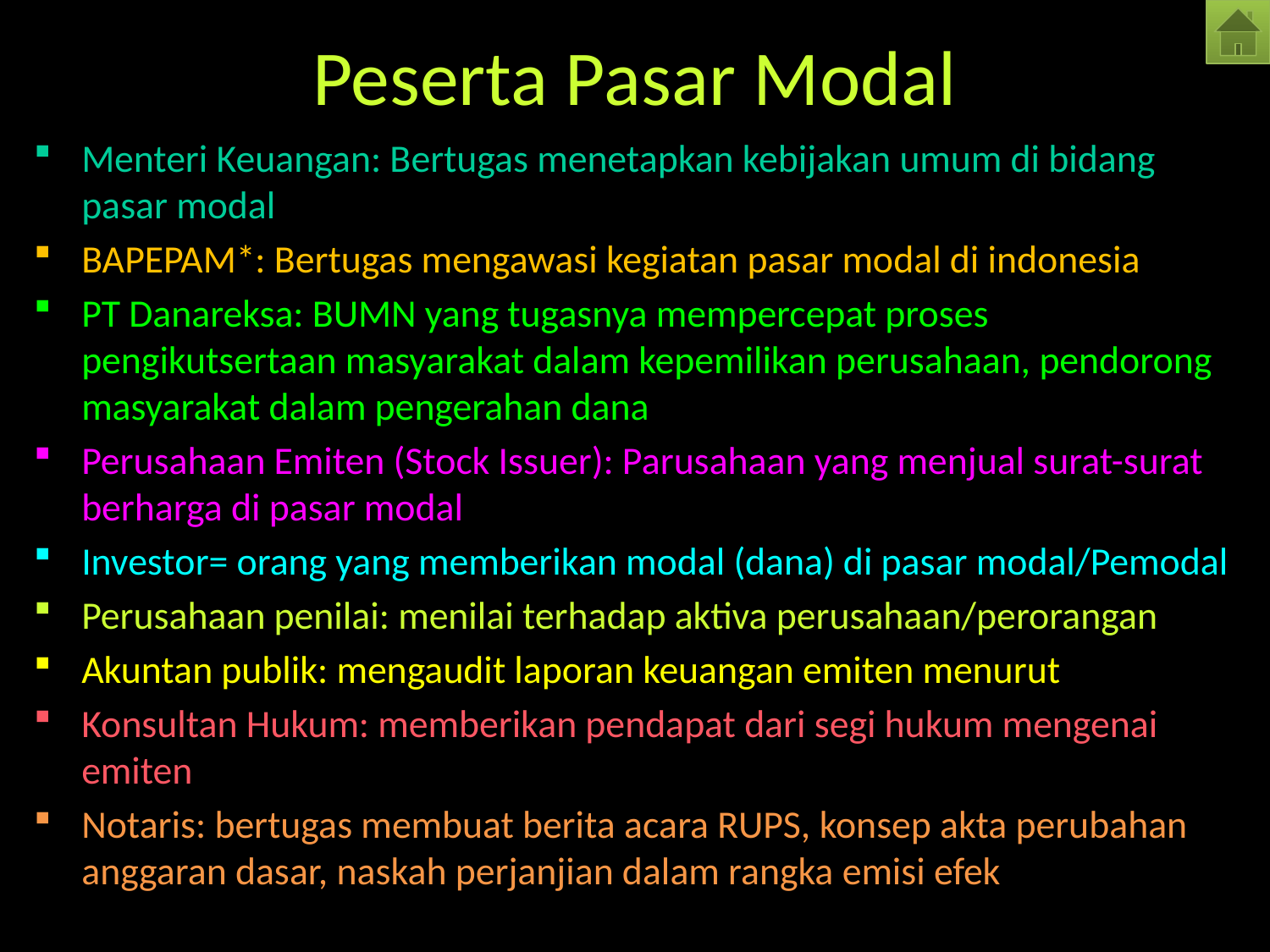

# Peserta Pasar Modal
Menteri Keuangan: Bertugas menetapkan kebijakan umum di bidang pasar modal
BAPEPAM*: Bertugas mengawasi kegiatan pasar modal di indonesia
PT Danareksa: BUMN yang tugasnya mempercepat proses pengikutsertaan masyarakat dalam kepemilikan perusahaan, pendorong masyarakat dalam pengerahan dana
Perusahaan Emiten (Stock Issuer): Parusahaan yang menjual surat-surat berharga di pasar modal
Investor= orang yang memberikan modal (dana) di pasar modal/Pemodal
Perusahaan penilai: menilai terhadap aktiva perusahaan/perorangan
Akuntan publik: mengaudit laporan keuangan emiten menurut
Konsultan Hukum: memberikan pendapat dari segi hukum mengenai emiten
Notaris: bertugas membuat berita acara RUPS, konsep akta perubahan anggaran dasar, naskah perjanjian dalam rangka emisi efek